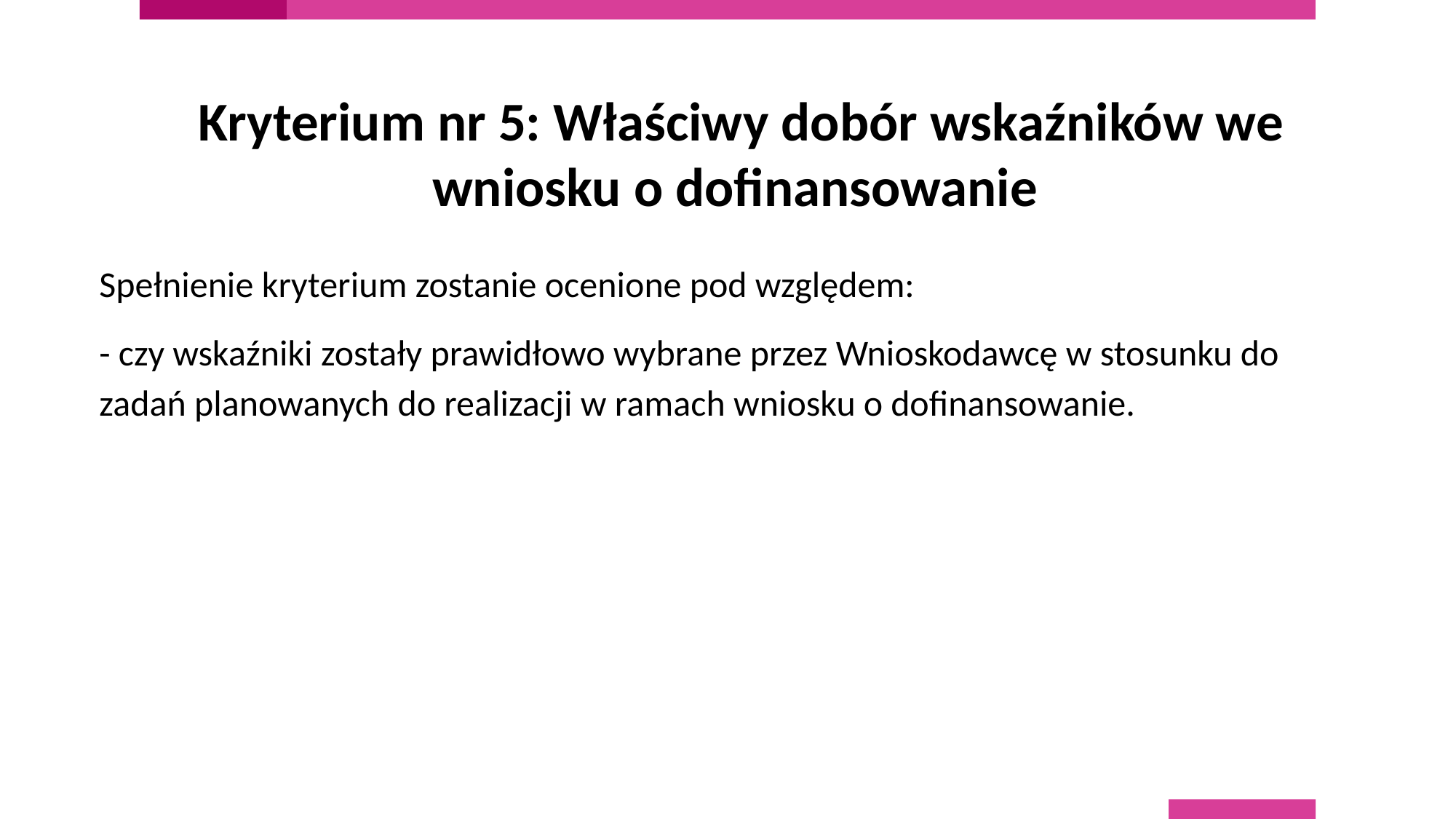

Kryterium nr 5: Właściwy dobór wskaźników we wniosku o dofinansowanie
Spełnienie kryterium zostanie ocenione pod względem:
- czy wskaźniki zostały prawidłowo wybrane przez Wnioskodawcę w stosunku do zadań planowanych do realizacji w ramach wniosku o dofinansowanie.